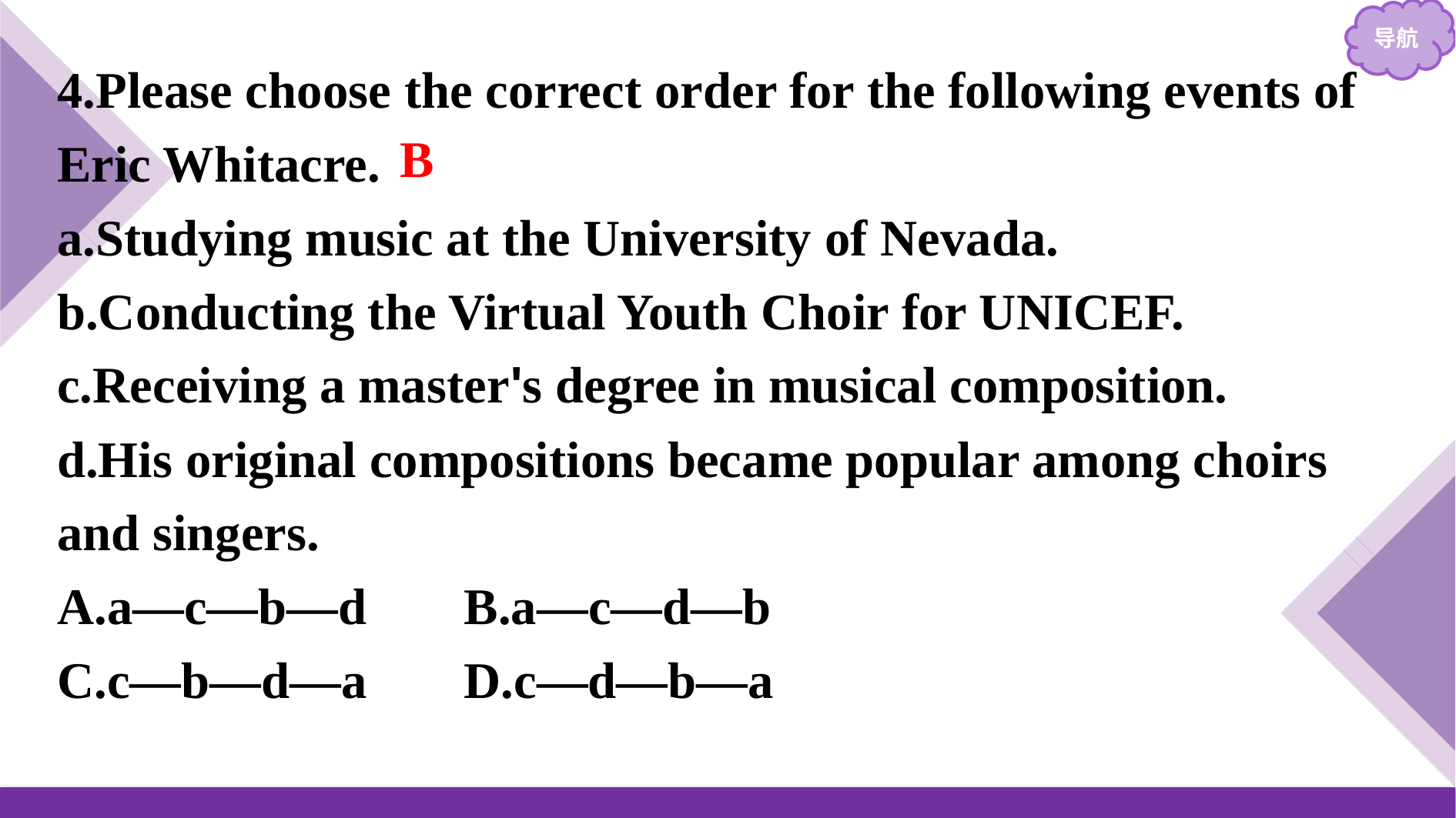

4.Please choose the correct order for the following events of Eric Whitacre.
a.Studying music at the University of Nevada.
b.Conducting the Virtual Youth Choir for UNICEF.
c.Receiving a master's degree in musical composition.
d.His original compositions became popular among choirs and singers.
A.a—c—b—d		B.a—c—d—b
C.c—b—d—a		D.c—d—b—a
B